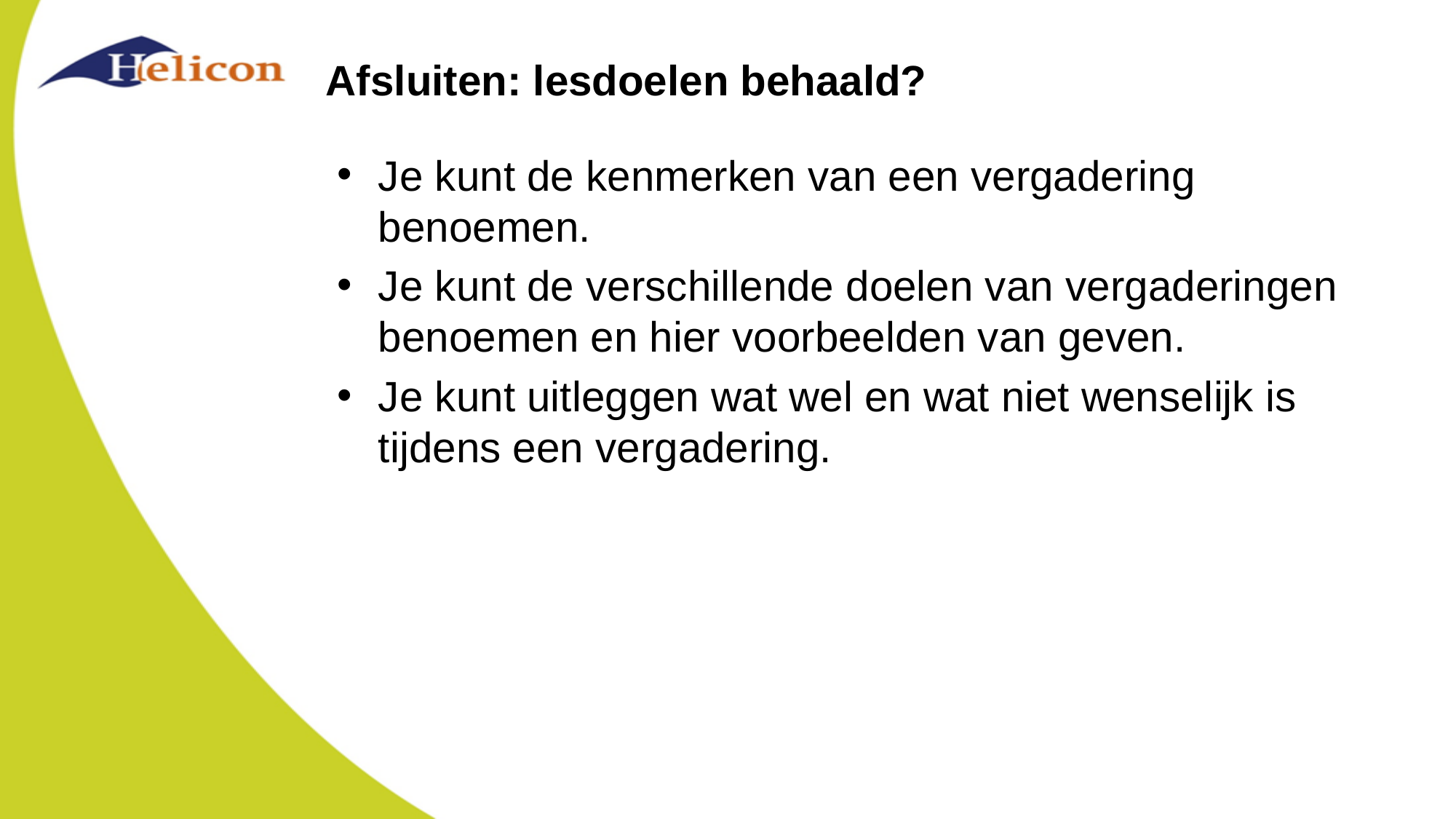

# Afsluiten: lesdoelen behaald?
Je kunt de kenmerken van een vergadering benoemen.
Je kunt de verschillende doelen van vergaderingen benoemen en hier voorbeelden van geven.
Je kunt uitleggen wat wel en wat niet wenselijk is tijdens een vergadering.